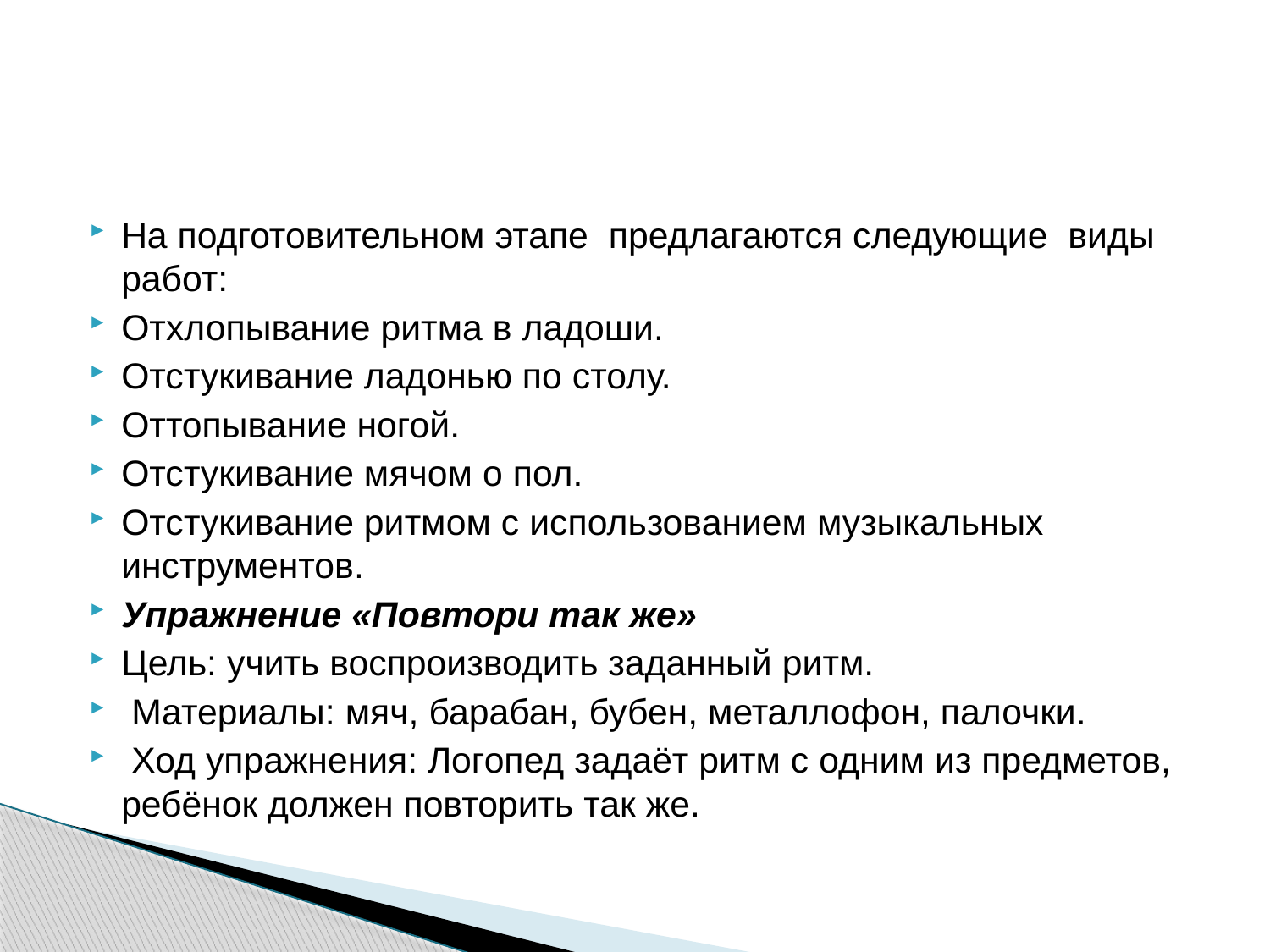

#
На подготовительном этапе  предлагаются следующие  виды работ:
Отхлопывание ритма в ладоши.
Отстукивание ладонью по столу.
Оттопывание ногой.
Отстукивание мячом о пол.
Отстукивание ритмом с использованием музыкальных инструментов.
Упражнение «Повтори так же»
Цель: учить воспроизводить заданный ритм.
 Материалы: мяч, барабан, бубен, металлофон, палочки.
 Ход упражнения: Логопед задаёт ритм с одним из предметов, ребёнок должен повторить так же.